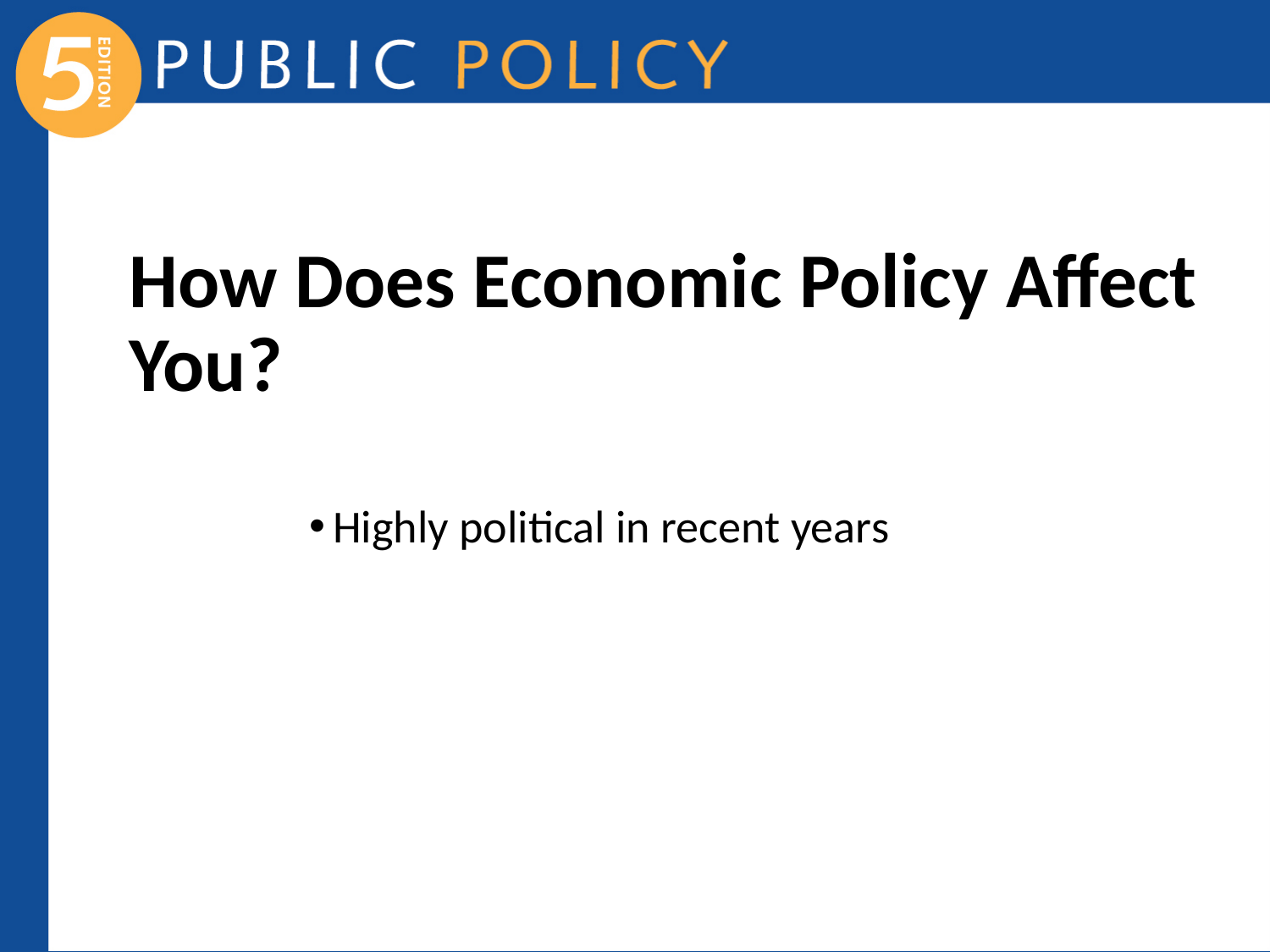

# How Does Economic Policy Affect You?
Highly political in recent years